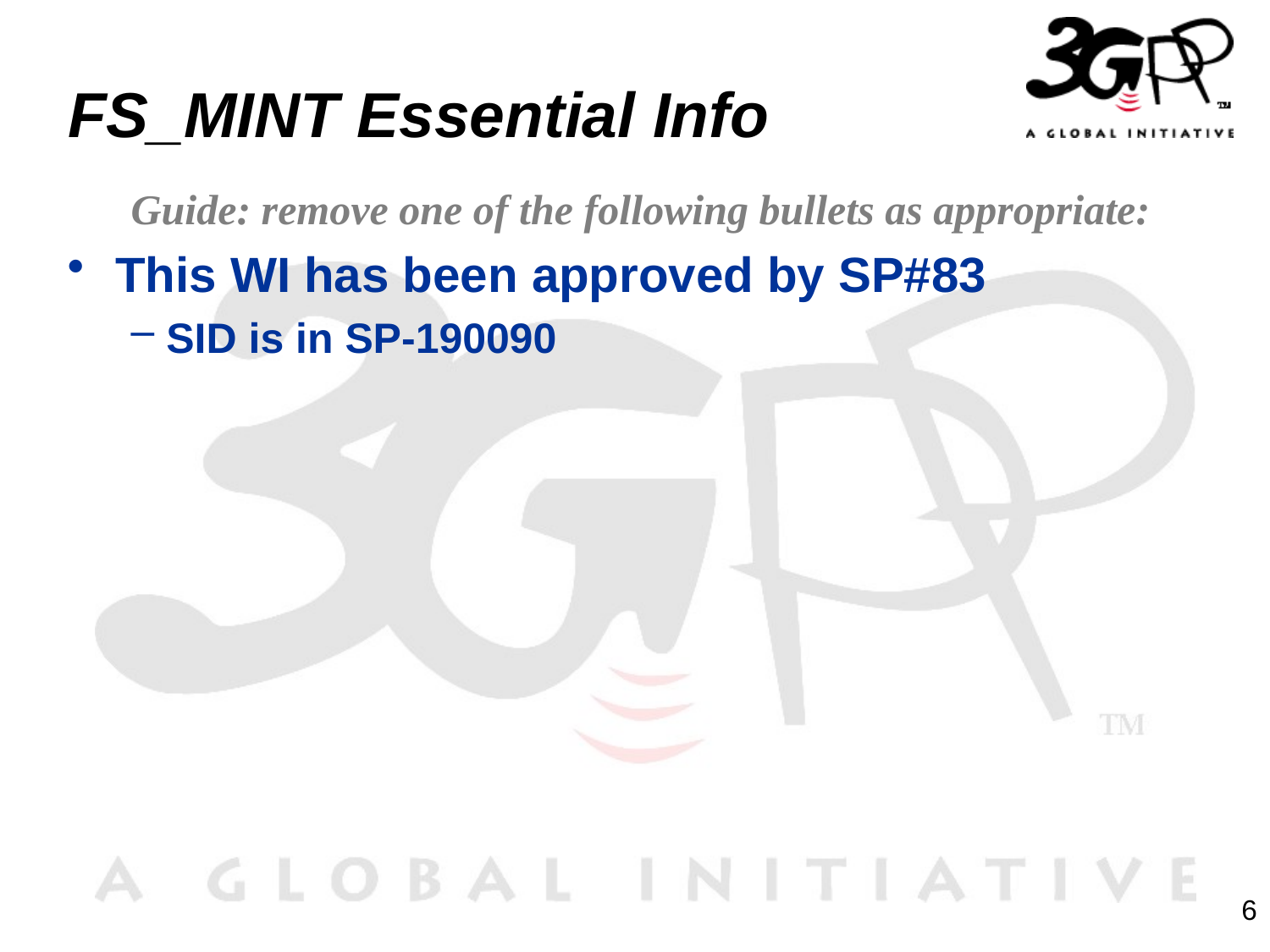

# FS_MINT Essential Info
Guide: remove one of the following bullets as appropriate:
This WI has been approved by SP#83
 SID is in SP-190090
6